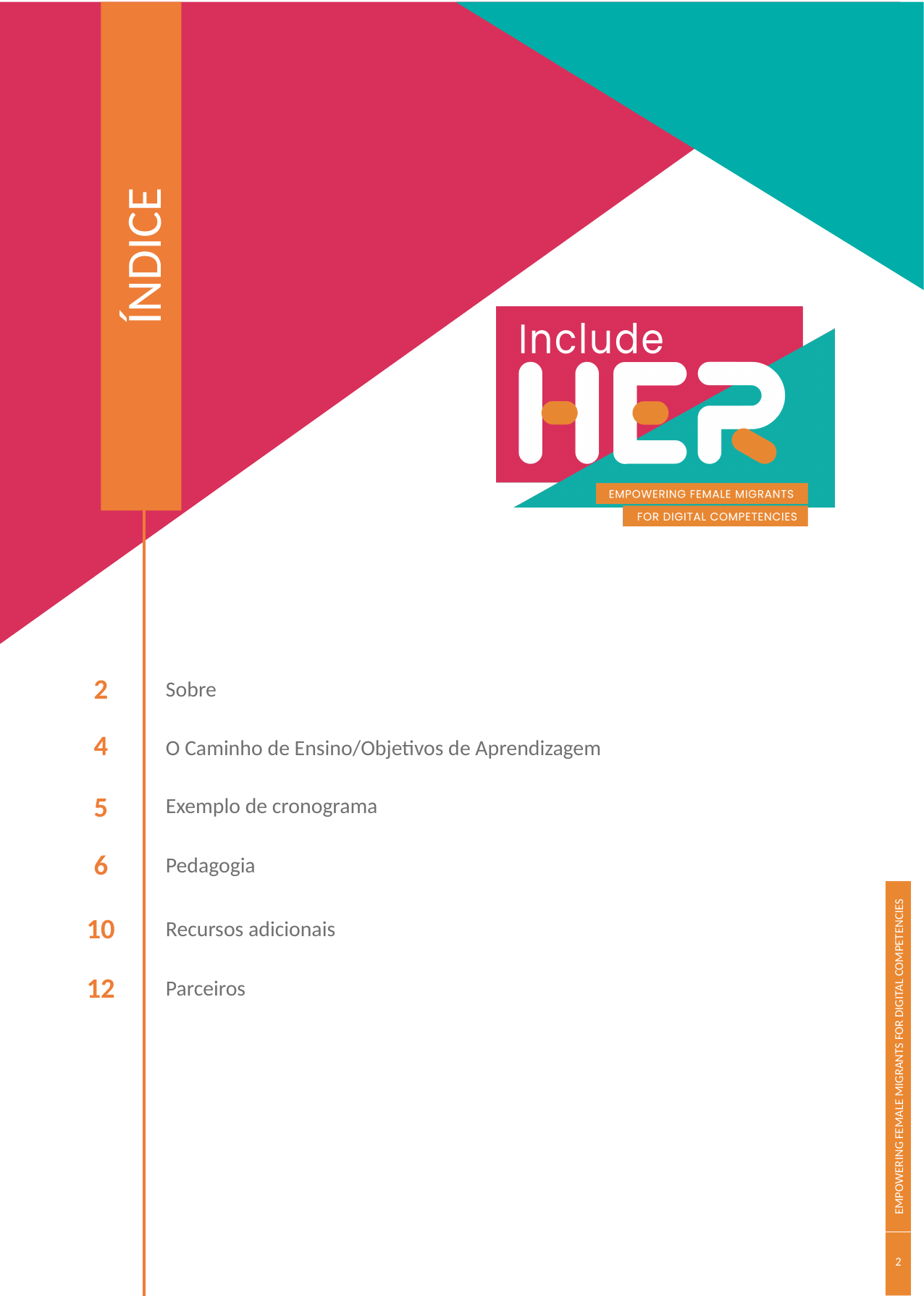

ÍNDICE
2
Sobre
4
O Caminho de Ensino/Objetivos de Aprendizagem
Exemplo de cronograma
5
6
Pedagogia
10
Recursos adicionais
12
Parceiros
2